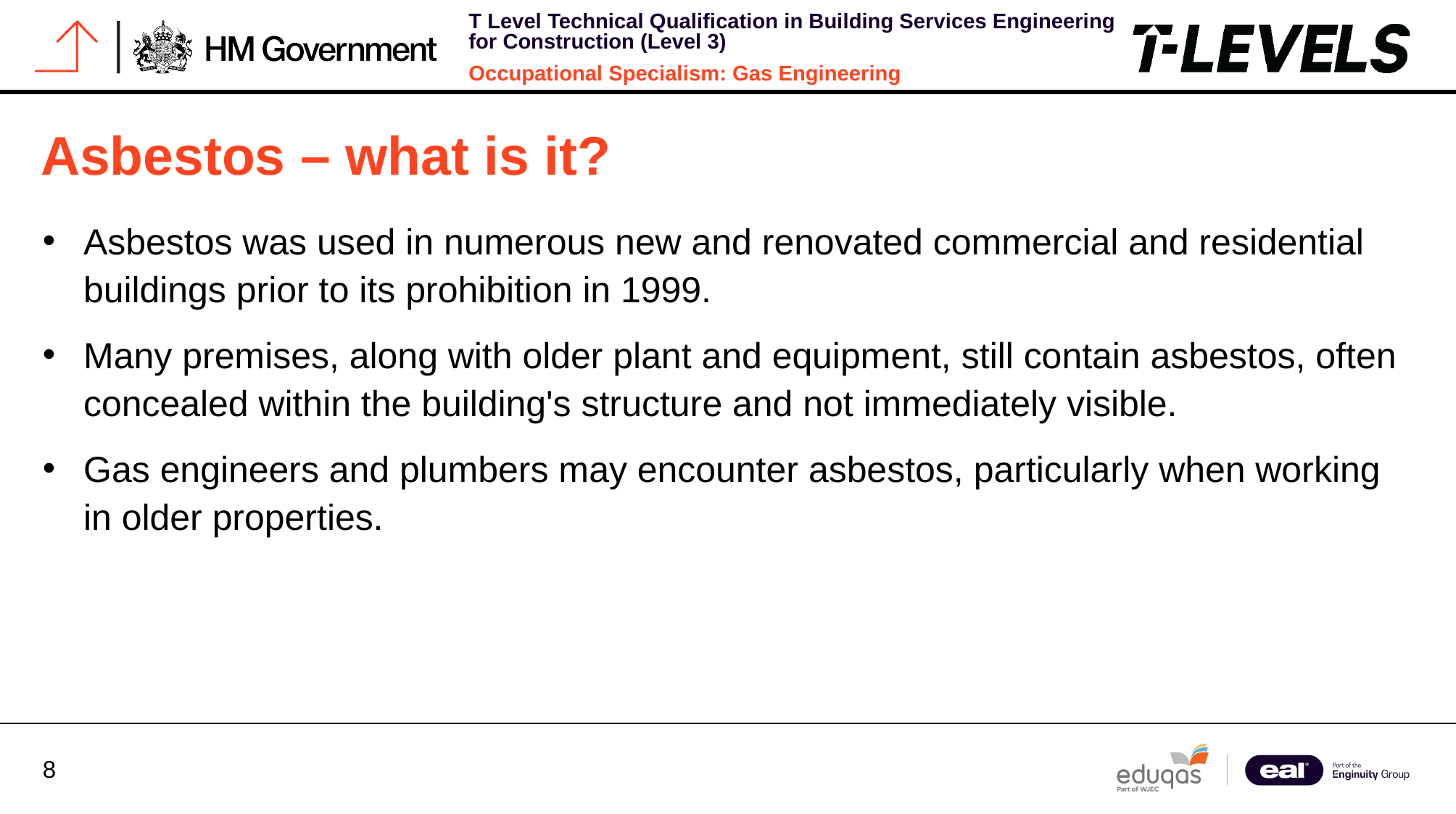

Asbestos – what is it?
Asbestos was used in numerous new and renovated commercial and residential buildings prior to its prohibition in 1999.
Many premises, along with older plant and equipment, still contain asbestos, often concealed within the building's structure and not immediately visible.
Gas engineers and plumbers may encounter asbestos, particularly when working in older properties.